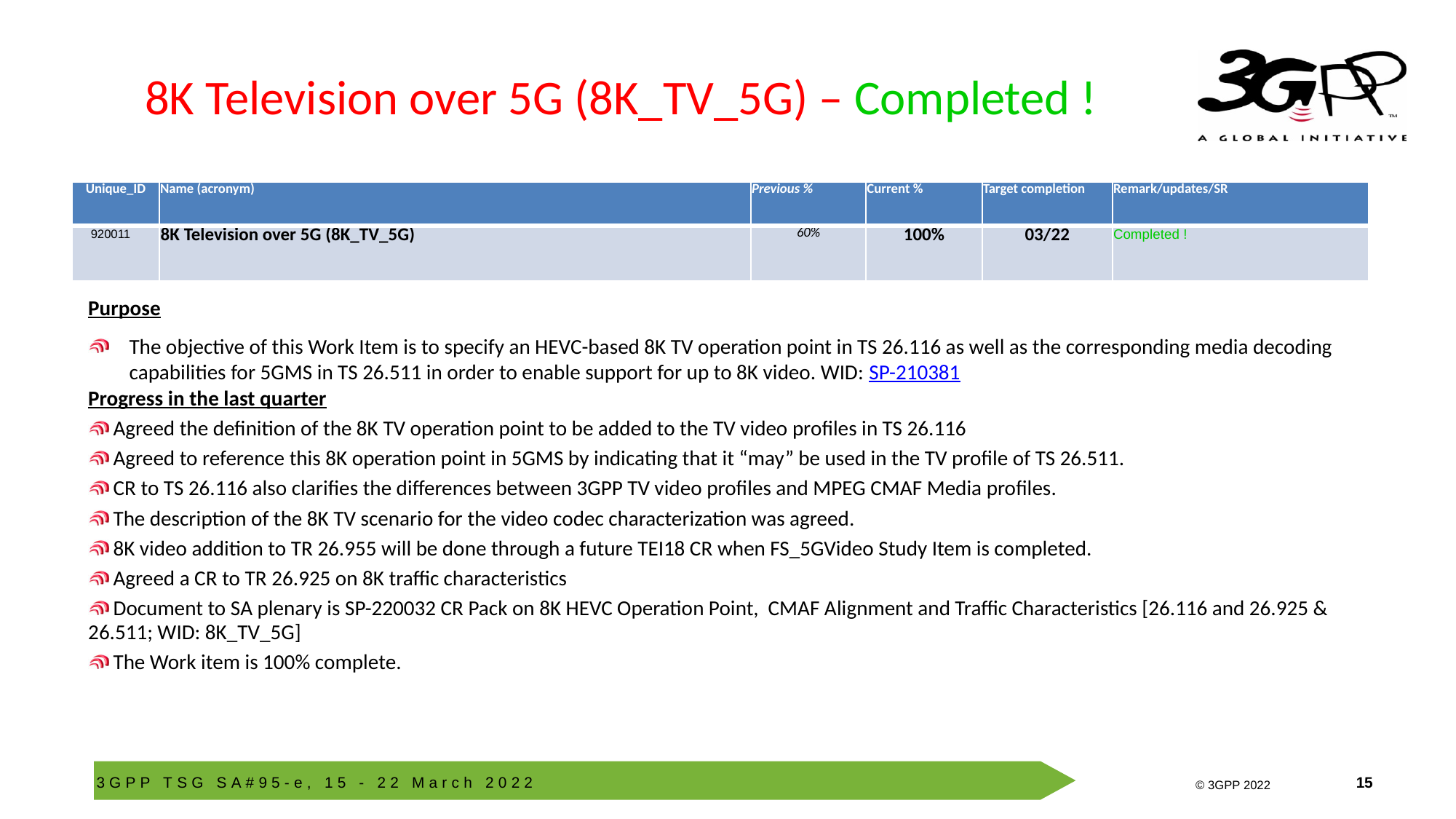

# 8K Television over 5G (8K_TV_5G) – Completed !
| Unique\_ID | Name (acronym) | Previous % | Current % | Target completion | Remark/updates/SR |
| --- | --- | --- | --- | --- | --- |
| 920011 | 8K Television over 5G (8K\_TV\_5G) | 60% | 100% | 03/22 | Completed ! |
Purpose
The objective of this Work Item is to specify an HEVC-based 8K TV operation point in TS 26.116 as well as the corresponding media decoding capabilities for 5GMS in TS 26.511 in order to enable support for up to 8K video. WID: SP-210381
Progress in the last quarter
 Agreed the definition of the 8K TV operation point to be added to the TV video profiles in TS 26.116
 Agreed to reference this 8K operation point in 5GMS by indicating that it “may” be used in the TV profile of TS 26.511.
 CR to TS 26.116 also clarifies the differences between 3GPP TV video profiles and MPEG CMAF Media profiles.
 The description of the 8K TV scenario for the video codec characterization was agreed.
 8K video addition to TR 26.955 will be done through a future TEI18 CR when FS_5GVideo Study Item is completed.
 Agreed a CR to TR 26.925 on 8K traffic characteristics
 Document to SA plenary is SP-220032 CR Pack on 8K HEVC Operation Point,  CMAF Alignment and Traffic Characteristics [26.116 and 26.925 & 26.511; WID: 8K_TV_5G]
 The Work item is 100% complete.